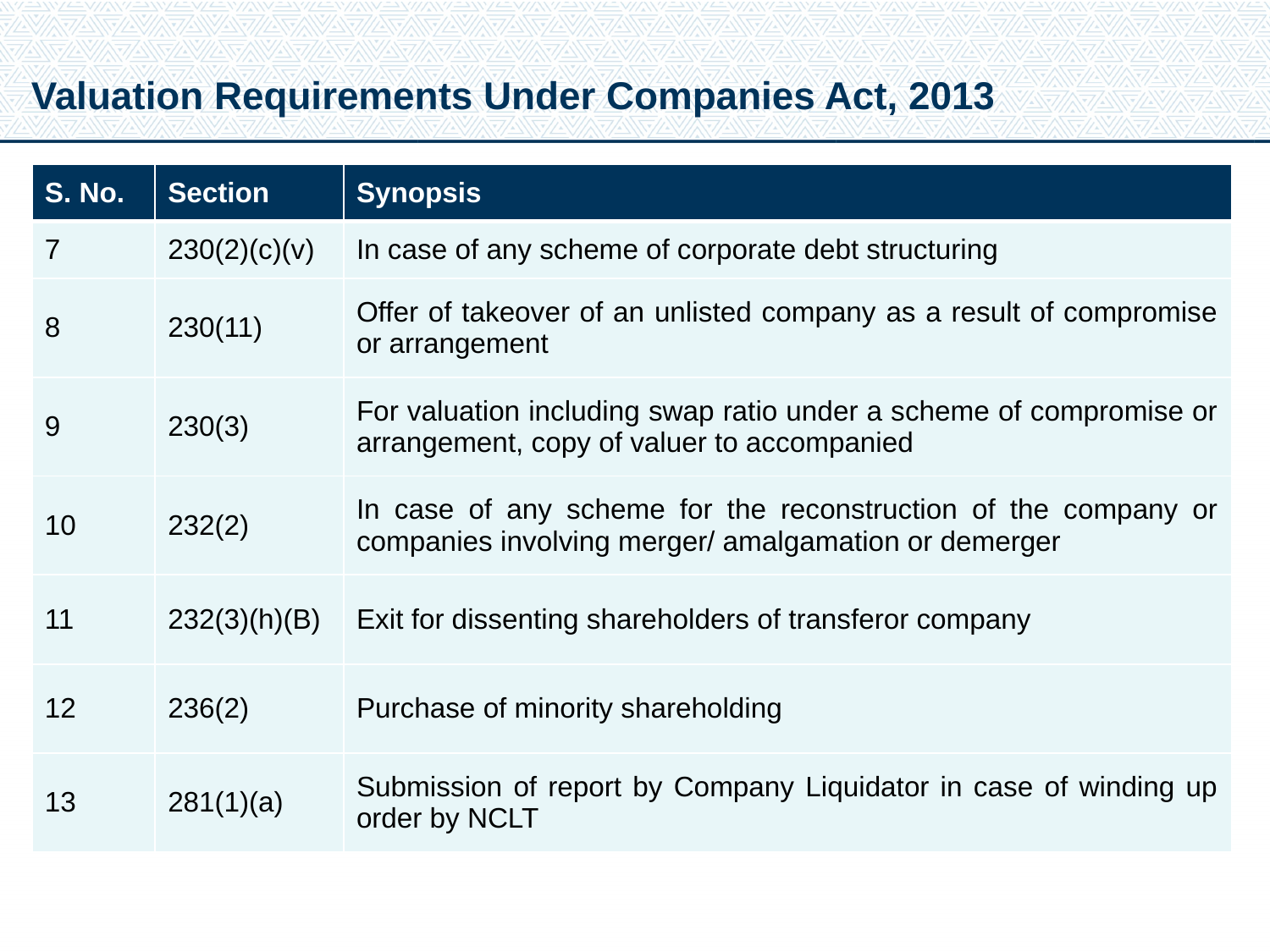

Valuation Requirements Under Companies Act, 2013
| S. No. | Section | Synopsis |
| --- | --- | --- |
| 7 | 230(2)(c)(v) | In case of any scheme of corporate debt structuring |
| 8 | 230(11) | Offer of takeover of an unlisted company as a result of compromise or arrangement |
| 9 | 230(3) | For valuation including swap ratio under a scheme of compromise or arrangement, copy of valuer to accompanied |
| 10 | 232(2) | In case of any scheme for the reconstruction of the company or companies involving merger/ amalgamation or demerger |
| 11 | 232(3)(h)(B) | Exit for dissenting shareholders of transferor company |
| 12 | 236(2) | Purchase of minority shareholding |
| 13 | 281(1)(a) | Submission of report by Company Liquidator in case of winding up order by NCLT |